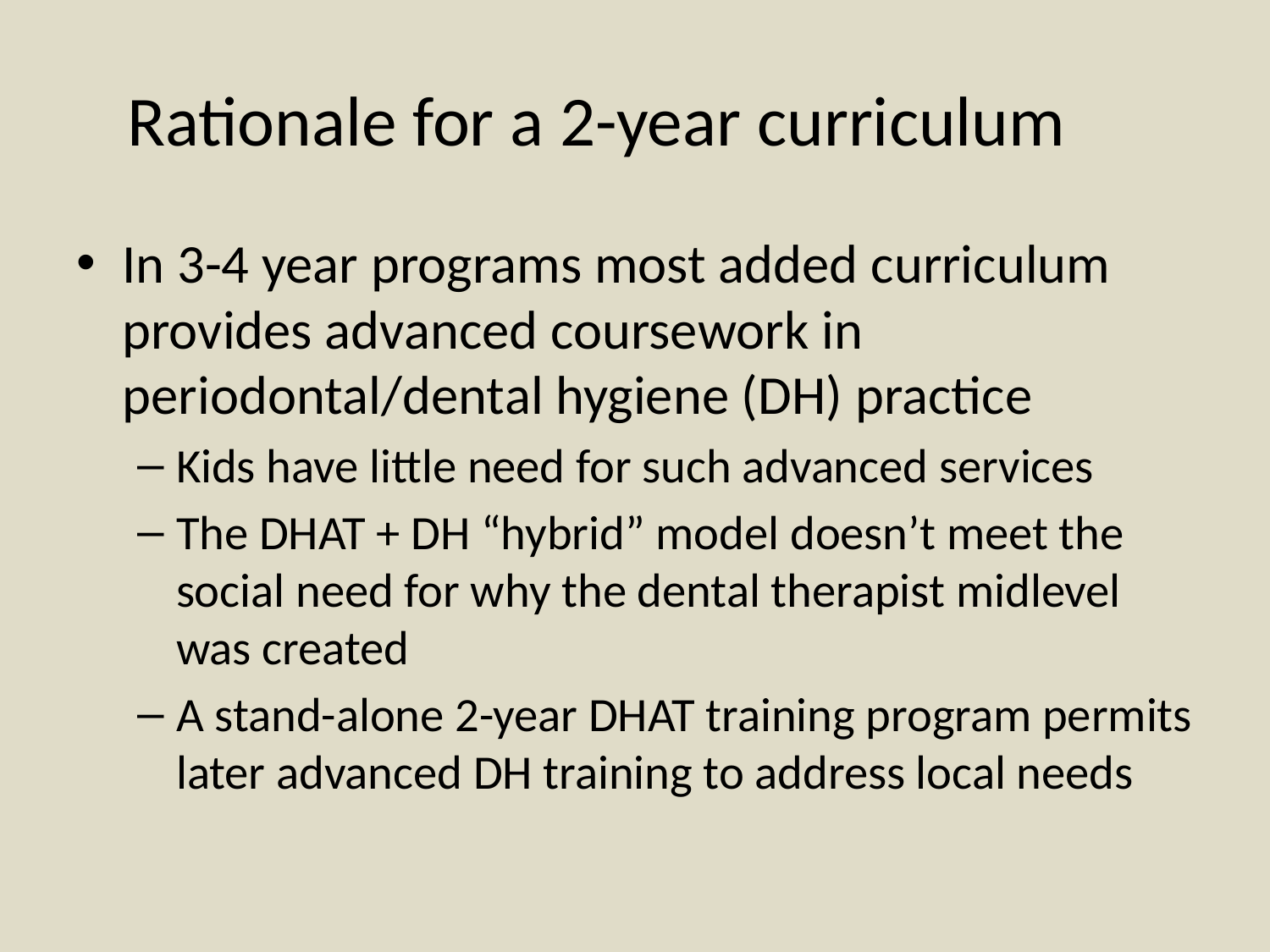

# Rationale for a 2-year curriculum
In 3-4 year programs most added curriculum provides advanced coursework in periodontal/dental hygiene (DH) practice
Kids have little need for such advanced services
The DHAT + DH “hybrid” model doesn’t meet the social need for why the dental therapist midlevel was created
A stand-alone 2-year DHAT training program permits later advanced DH training to address local needs